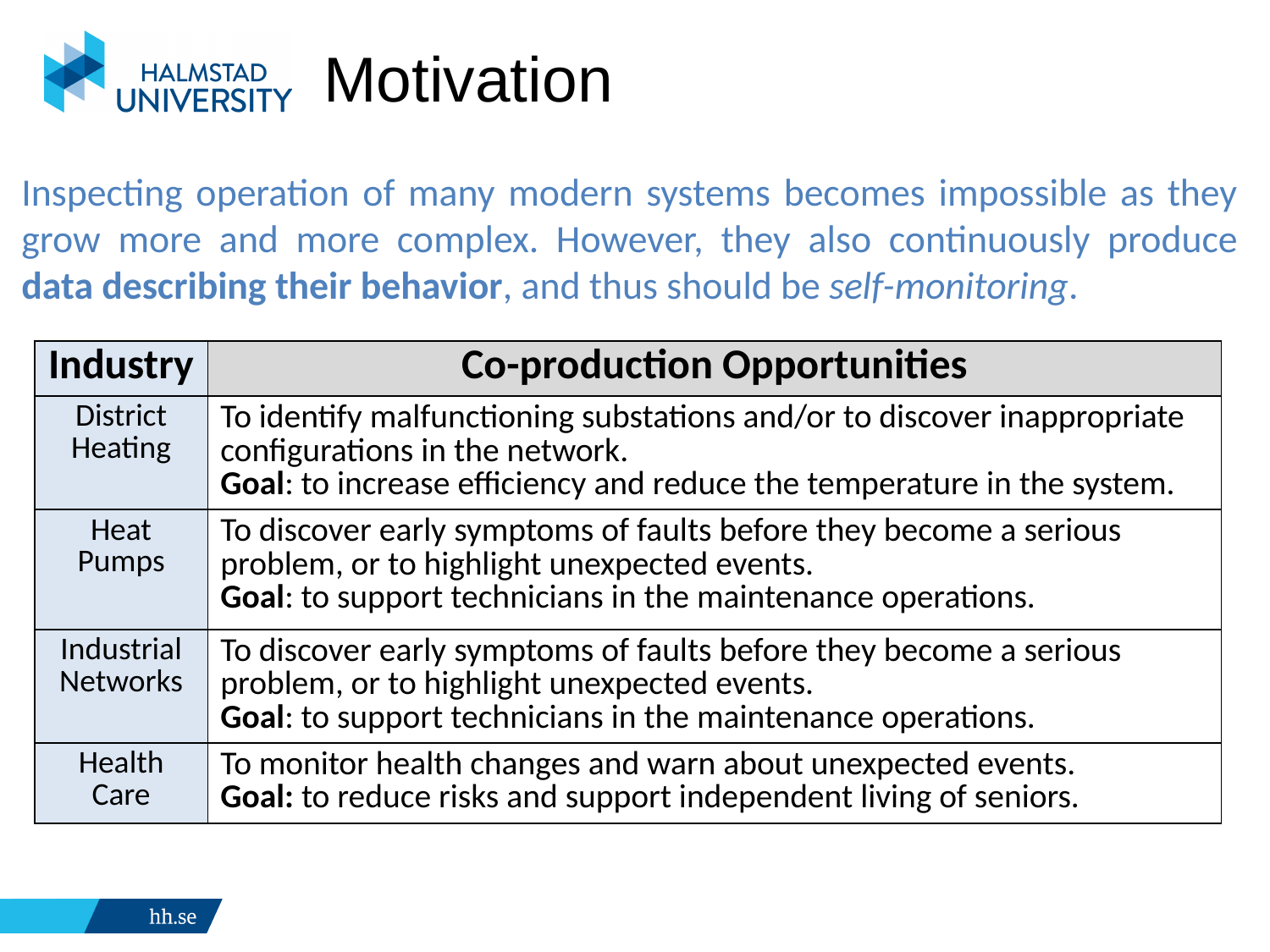

# Motivation
Inspecting operation of many modern systems becomes impossible as they grow more and more complex. However, they also continuously produce data describing their behavior, and thus should be self-monitoring.
| Industry | Co-production Opportunities |
| --- | --- |
| District Heating | To identify malfunctioning substations and/or to discover inappropriate configurations in the network. Goal: to increase efficiency and reduce the temperature in the system. |
| Heat Pumps | To discover early symptoms of faults before they become a serious problem, or to highlight unexpected events. Goal: to support technicians in the maintenance operations. |
| Industrial Networks | To discover early symptoms of faults before they become a serious problem, or to highlight unexpected events. Goal: to support technicians in the maintenance operations. |
| Health Care | To monitor health changes and warn about unexpected events. Goal: to reduce risks and support independent living of seniors. |